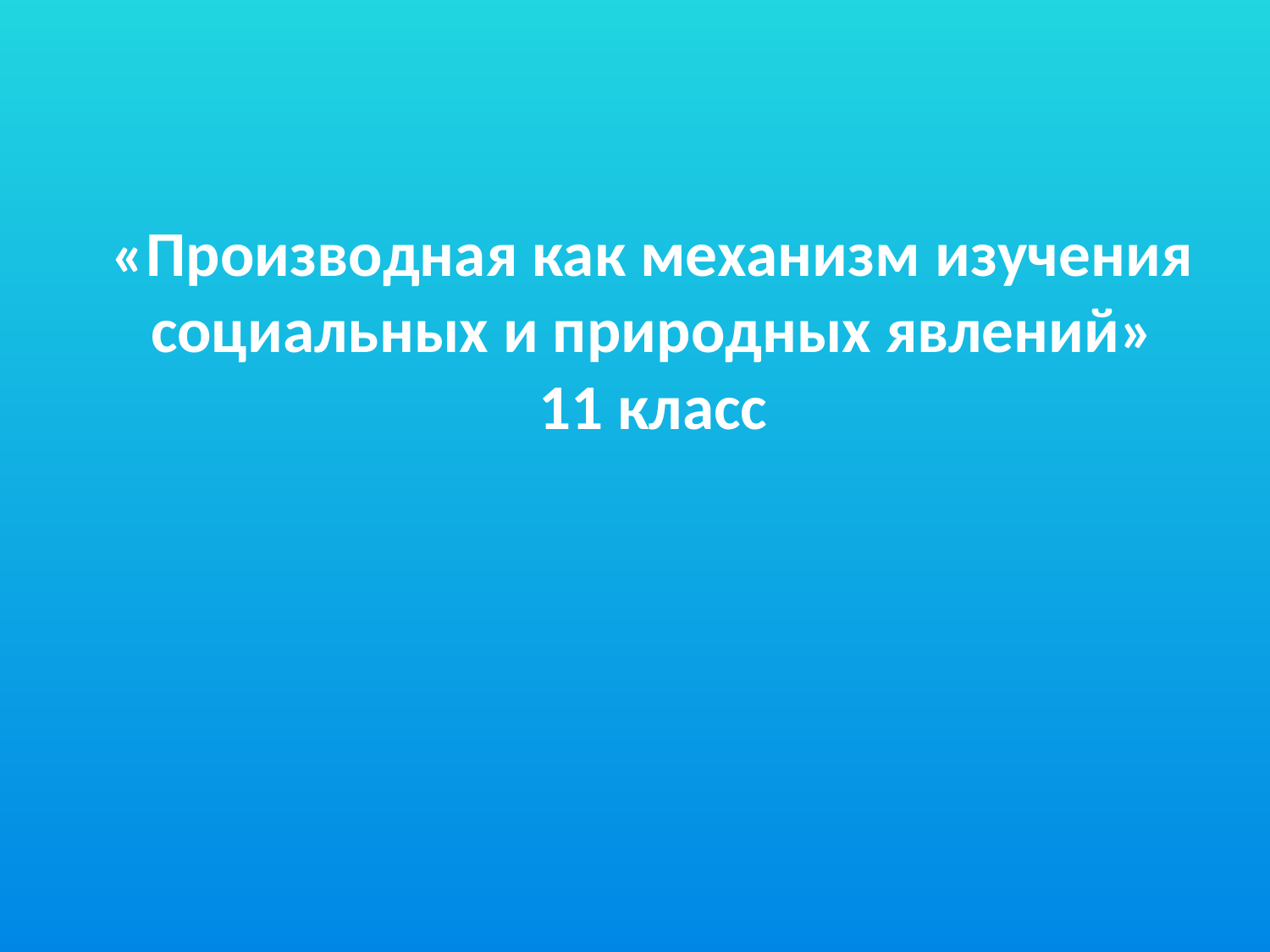

# «Производная как механизм изучения социальных и природных явлений» 11 класс